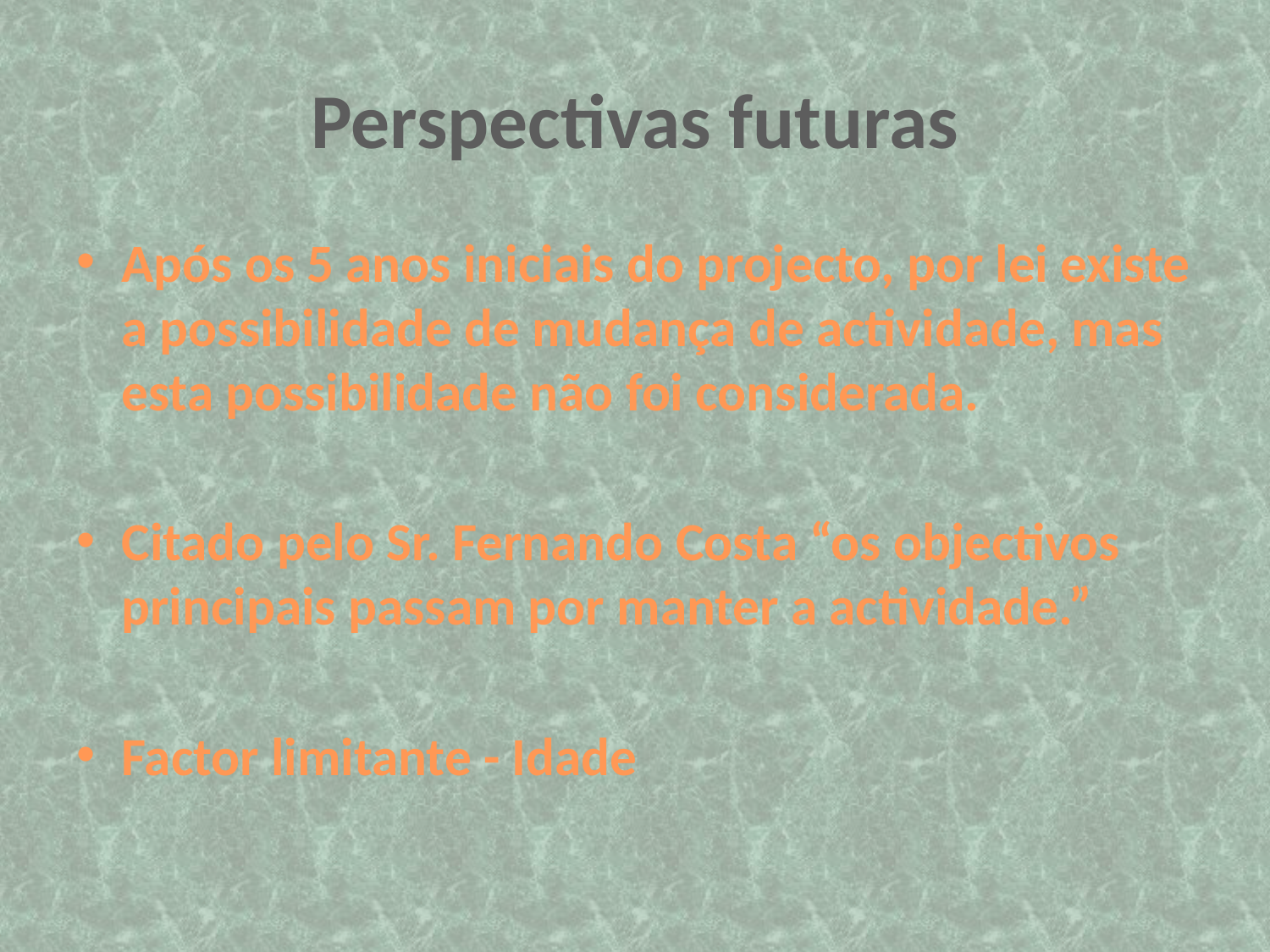

# Perspectivas futuras
Após os 5 anos iniciais do projecto, por lei existe a possibilidade de mudança de actividade, mas esta possibilidade não foi considerada.

Citado pelo Sr. Fernando Costa “os objectivos principais passam por manter a actividade.”

Factor limitante - Idade